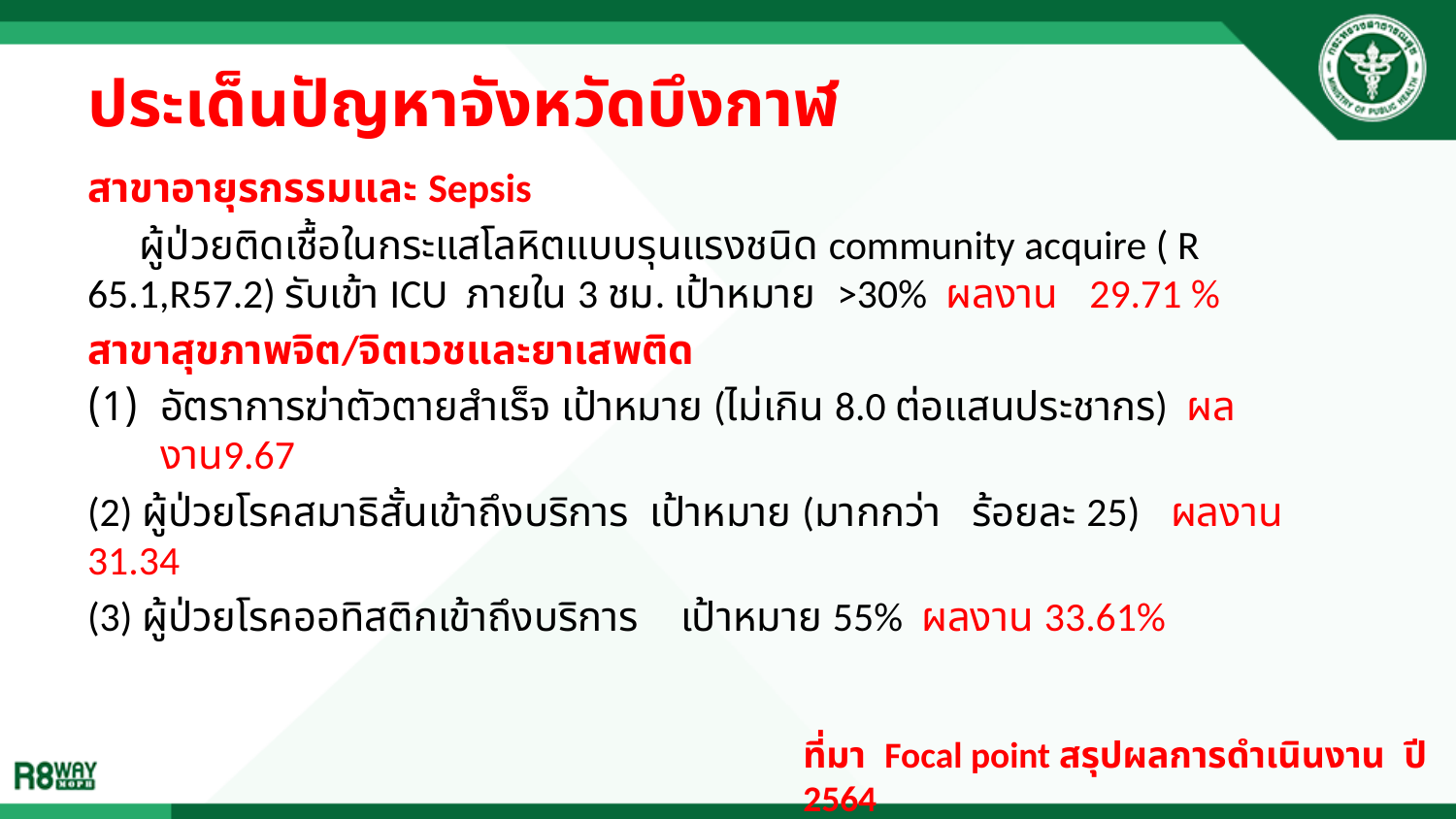

# ประเด็นปัญหาจังหวัดบึงกาฬ
สาขาอายุรกรรมและ Sepsis
     ผู้ป่วยติดเชื้อในกระแสโลหิตแบบรุนแรงชนิด community acquire ( R 65.1,R57.2) รับเข้า ICU  ภายใน 3 ชม. เป้าหมาย  >30%  ผลงาน   29.71 %
สาขาสุขภาพจิต/จิตเวชและยาเสพติด
อัตราการฆ่าตัวตายสำเร็จ เป้าหมาย (ไม่เกิน 8.0 ต่อแสนประชากร)  ผลงาน9.67
(2) ผู้ป่วยโรคสมาธิสั้นเข้าถึงบริการ  เป้าหมาย (มากกว่า   ร้อยละ 25)     ผลงาน 31.34
(3) ผู้ป่วยโรคออทิสติกเข้าถึงบริการ    เป้าหมาย 55%  ผลงาน 33.61%

ที่มา  Focal point สรุปผลการดำเนินงาน  ปี 2564